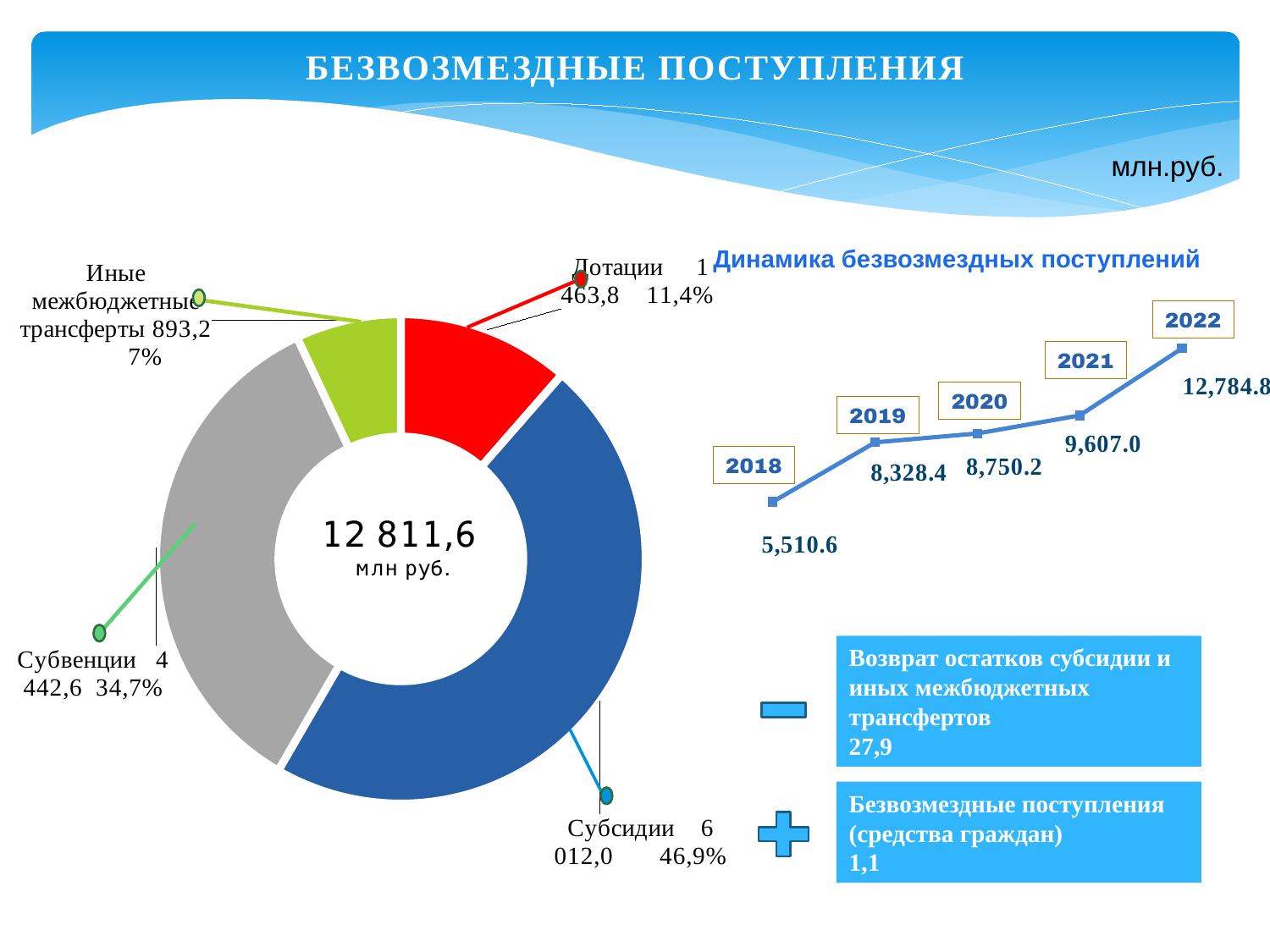

БЕЗВОЗМЕЗДНЫЕ ПОСТУПЛЕНИЯ
млн.руб.

### Chart

| Category | Столбец1 |
|---|---|
| Дотации | 1463.8 |
| Субсидии | 6012.0 |
| Субвенции | 4442.6 |
| Иные межбюджетные трансферты | 893.2 |
Динамика безвозмездных поступлений

### Chart

| Category | Ряд 1 |
|---|---|
| 2018 | 5510.6 |
| 2019 | 8328.4 |
| 2020 | 8750.2 |
| 2021 | 9607.0 |
| 2022 | 12784.8 |
2022
2021
2020
2019
2018
12 811,6
 млн руб.
Возврат остатков субсидии и иных межбюджетных трансфертов
27,9

Безвозмездные поступления (средства граждан)
1,1